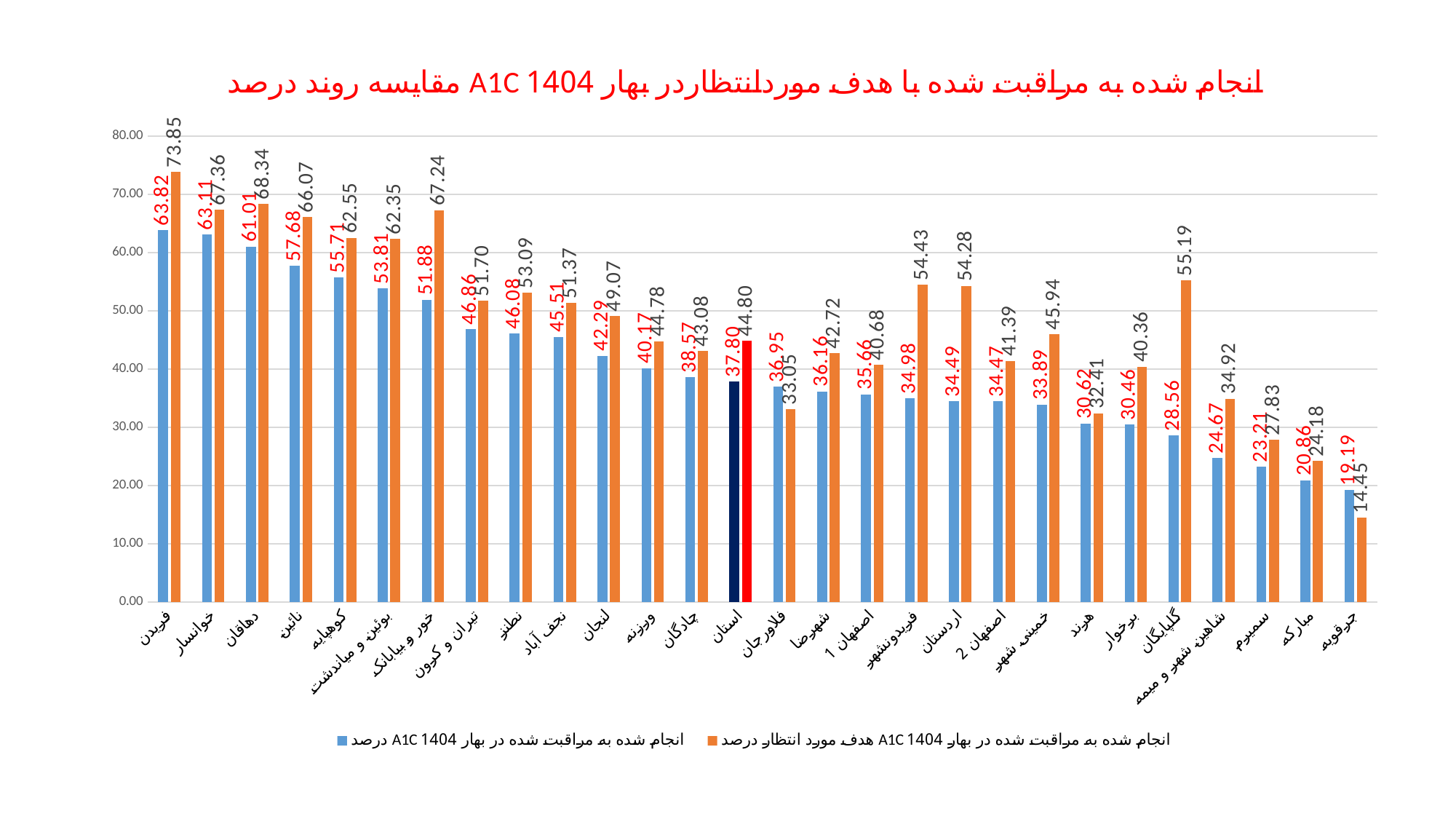

### Chart: مقایسه روند درصد A1C انجام شده به مراقبت شده با هدف موردانتظاردر بهار 1404

| Category | درصد A1C انجام شده به مراقبت شده در بهار 1404 | هدف مورد انتظار درصد A1C انجام شده به مراقبت شده در بهار 1404 |
|---|---|---|
| فریدن | 63.823933975240706 | 73.85040000000001 |
| خوانسار | 63.10880829015544 | 67.3608 |
| دهاقان | 61.011904761904766 | 68.3384 |
| نائین | 57.67741935483871 | 66.0712 |
| کوهپایه | 55.714285714285715 | 62.5456 |
| بوئین و میاندشت | 53.81231671554252 | 62.348000000000006 |
| خور و بیابانک | 51.87793427230047 | 67.236 |
| تیران و کرون | 46.858832224685884 | 51.6984 |
| نطنز | 46.07911172796669 | 53.092 |
| نجف آباد | 45.508274231678485 | 51.3656 |
| لنجان | 42.28641671788568 | 49.0672 |
| ورزنه | 40.17094017094017 | 44.7824 |
| چادگان | 38.56502242152467 | 43.076800000000006 |
| استان | 37.80448252906133 | 44.8032 |
| فلاورجان | 36.95252116304748 | 33.0512 |
| شهرضا | 36.1612515042118 | 42.7232 |
| اصفهان 1 | 35.65655382452852 | 40.684799999999996 |
| فریدونشهر | 34.98293515358362 | 54.433600000000006 |
| اردستان | 34.48795180722892 | 54.2776 |
| اصفهان 2 | 34.47403301602603 | 41.391999999999996 |
| خمینی شهر | 33.89172129157563 | 45.936800000000005 |
| هرند | 30.62409288824383 | 32.4064 |
| برخوار | 30.46448087431694 | 40.3624 |
| گلپایگان | 28.560490045941805 | 55.192800000000005 |
| شاهین شهر و میمه | 24.667994687915005 | 34.9232 |
| سمیرم | 23.214285714285715 | 27.8304 |
| مبارکه | 20.857292211186618 | 24.18 |
| جرقویه | 19.19332406119611 | 14.4456 |